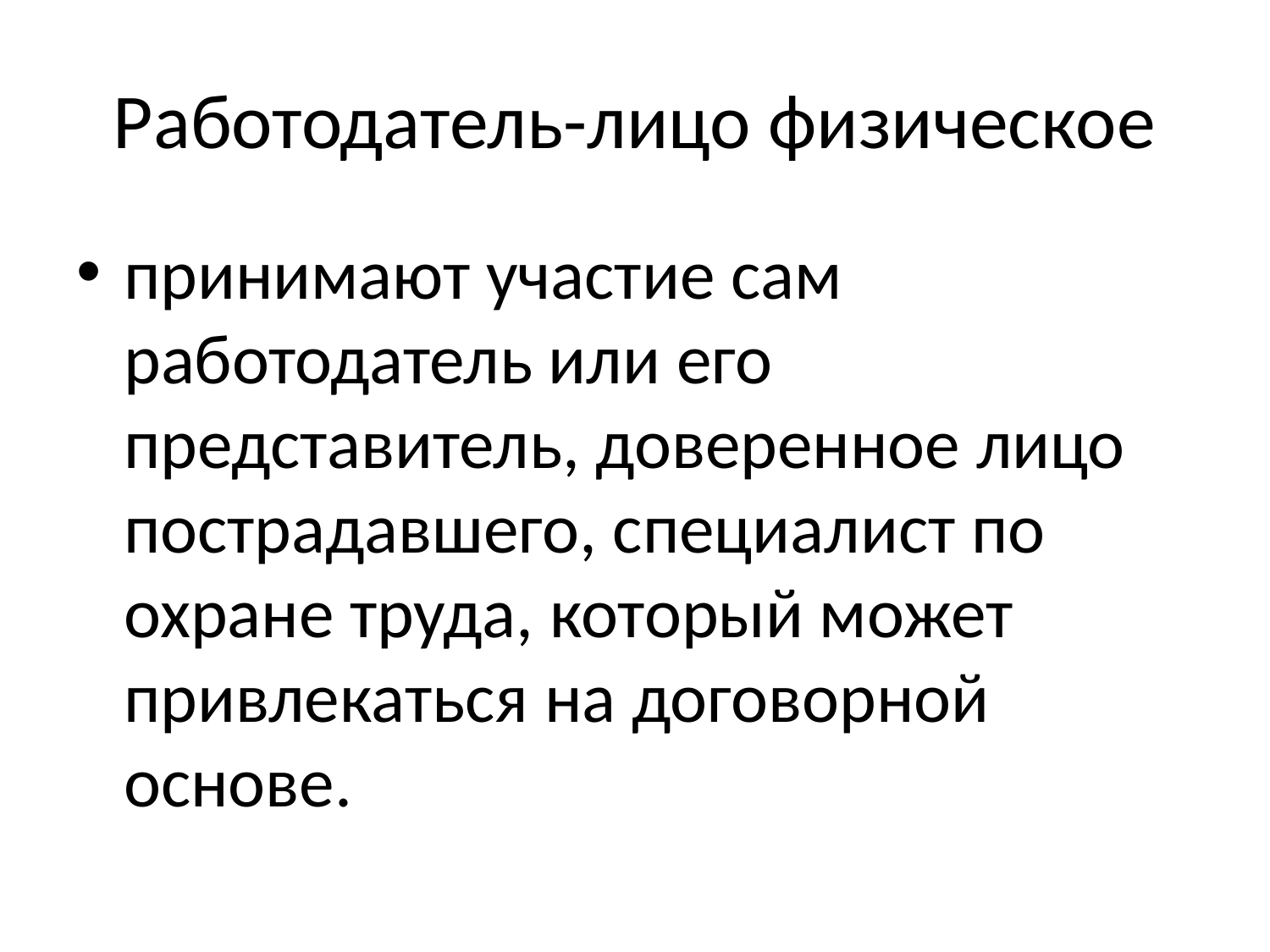

# Работодатель-лицо физическое
принимают участие сам работодатель или его представитель, доверенное лицо пострадавшего, специалист по охране труда, который может привлекаться на договорной основе.